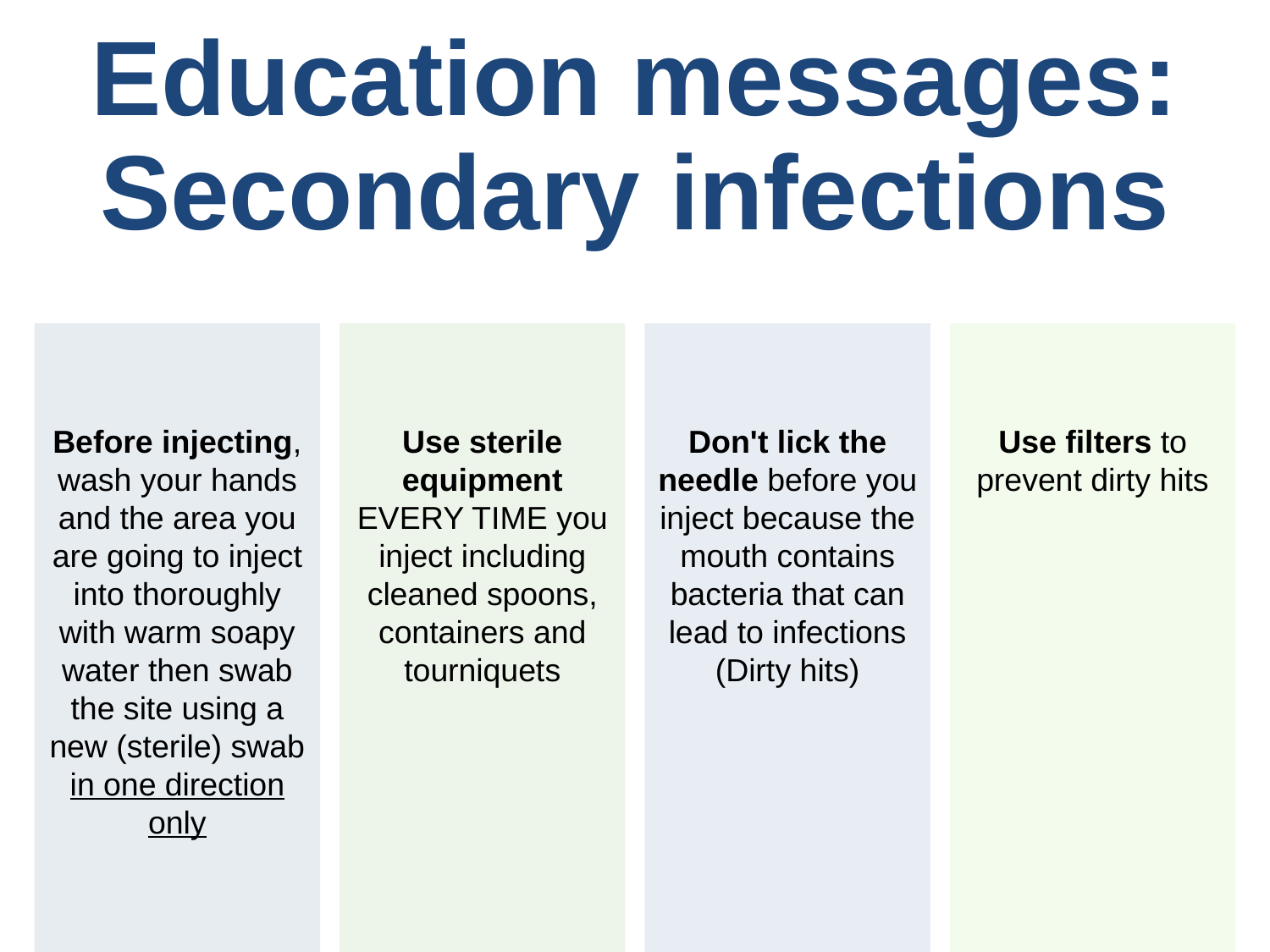

# Education messages: Secondary infections

Before injecting, wash your hands and the area you are going to inject into thoroughly with warm soapy water then swab the site using a new (sterile) swab in one direction only

Use filters to prevent dirty hits

Use sterile equipment EVERY TIME you inject including cleaned spoons, containers and tourniquets

Don't lick the needle before you inject because the mouth contains bacteria that can lead to infections (Dirty hits)